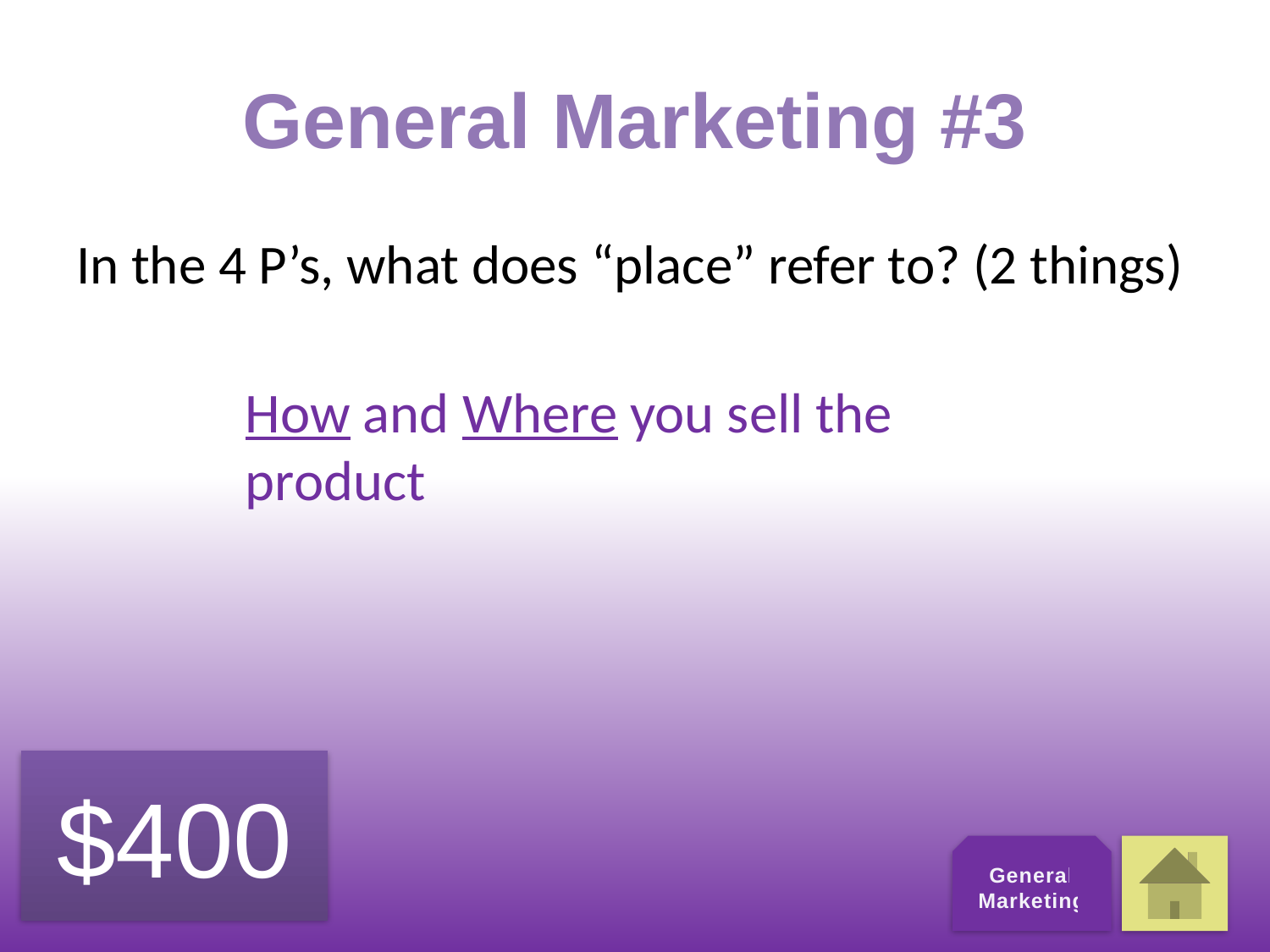

# General Marketing #3
In the 4 P’s, what does “place” refer to? (2 things)
How and Where you sell the product
$400
General Marketing